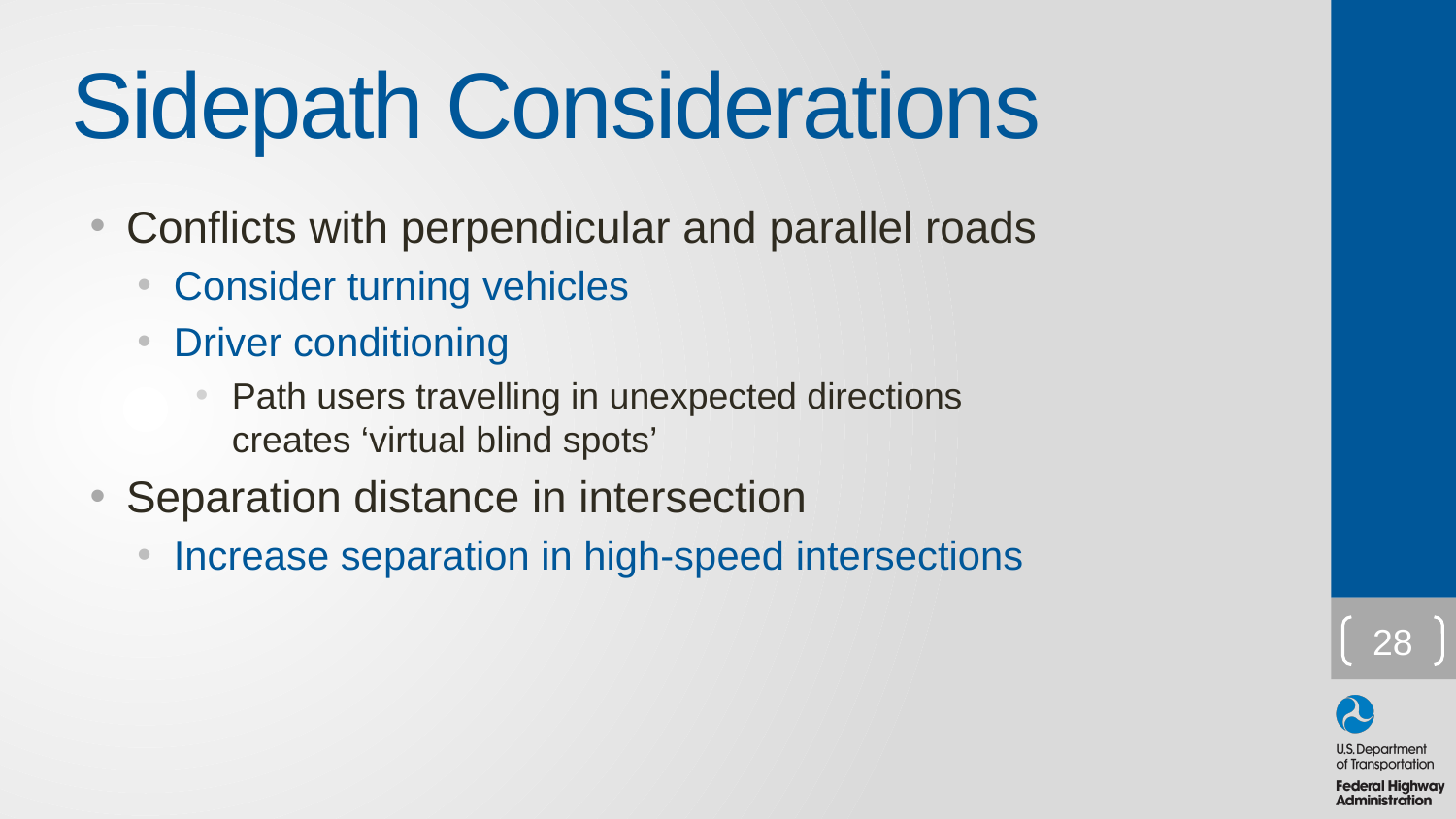

# Sidepath Considerations
Conflicts with perpendicular and parallel roads
Consider turning vehicles
Driver conditioning
Path users travelling in unexpected directions creates ‘virtual blind spots’
Separation distance in intersection
Increase separation in high-speed intersections
28